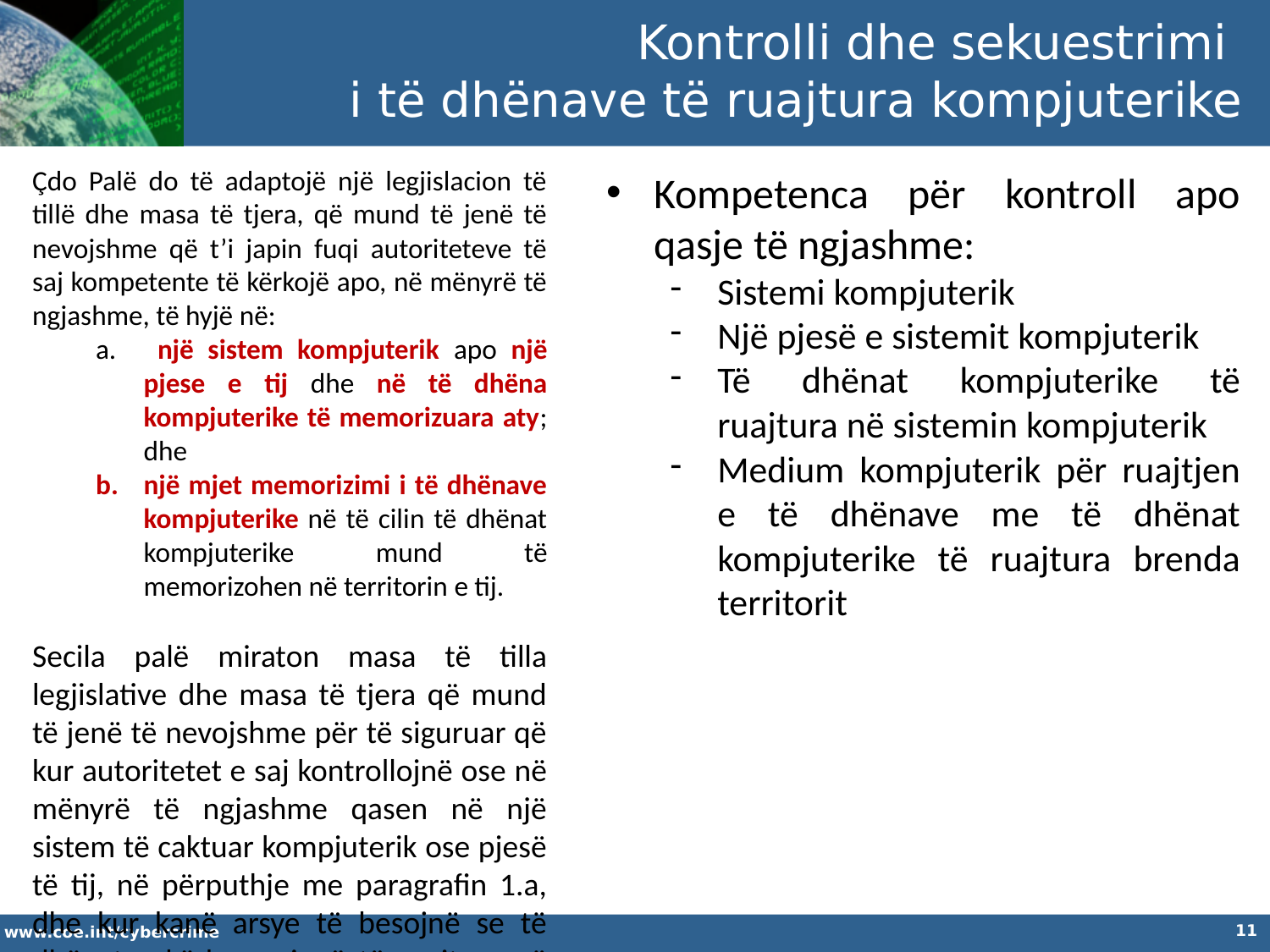

Kontrolli dhe sekuestrimi
i të dhënave të ruajtura kompjuterike
Çdo Palë do të adaptojë një legjislacion të tillë dhe masa të tjera, që mund të jenë të nevojshme që t’i japin fuqi autoriteteve të saj kompetente të kërkojë apo, në mënyrë të ngjashme, të hyjë në:
 një sistem kompjuterik apo një pjese e tij dhe në të dhëna kompjuterike të memorizuara aty; dhe
një mjet memorizimi i të dhënave kompjuterike në të cilin të dhënat kompjuterike mund të memorizohen në territorin e tij.

Secila palë miraton masa të tilla legjislative dhe masa të tjera që mund të jenë të nevojshme për të siguruar që kur autoritetet e saj kontrollojnë ose në mënyrë të ngjashme qasen në një sistem të caktuar kompjuterik ose pjesë të tij, në përputhje me paragrafin 1.a, dhe kur kanë arsye të besojnë se të dhënat e kërkuara janë të ruajtura në një sistem tjetër kompjuterik ose në një pjesë të tij në territorin e saj dhe të dhëna të tilla janë të arritshme ose gjenden ligjërisht në sistemin fillestar, autoritetet janë jenë në gjendje të zgjerojnë me shpejtësi kontrollin ose hyrjen e ngjashme në sistemin tjetër.
Kompetenca për kontroll apo qasje të ngjashme:
Sistemi kompjuterik
Një pjesë e sistemit kompjuterik
Të dhënat kompjuterike të ruajtura në sistemin kompjuterik
Medium kompjuterik për ruajtjen e të dhënave me të dhënat kompjuterike të ruajtura brenda territorit